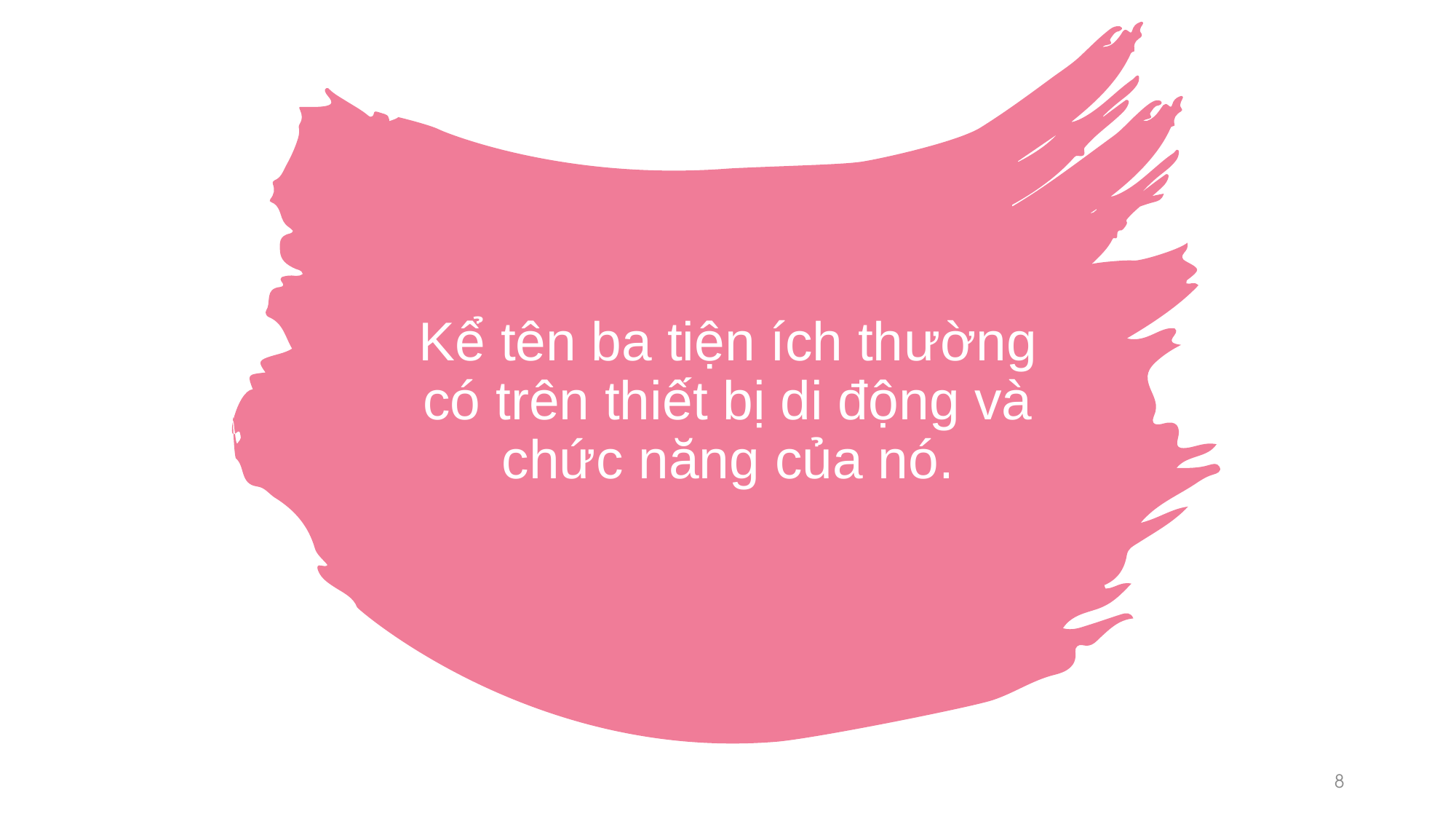

# Kể tên ba tiện ích thường có trên thiết bị di động và chức năng của nó.
8